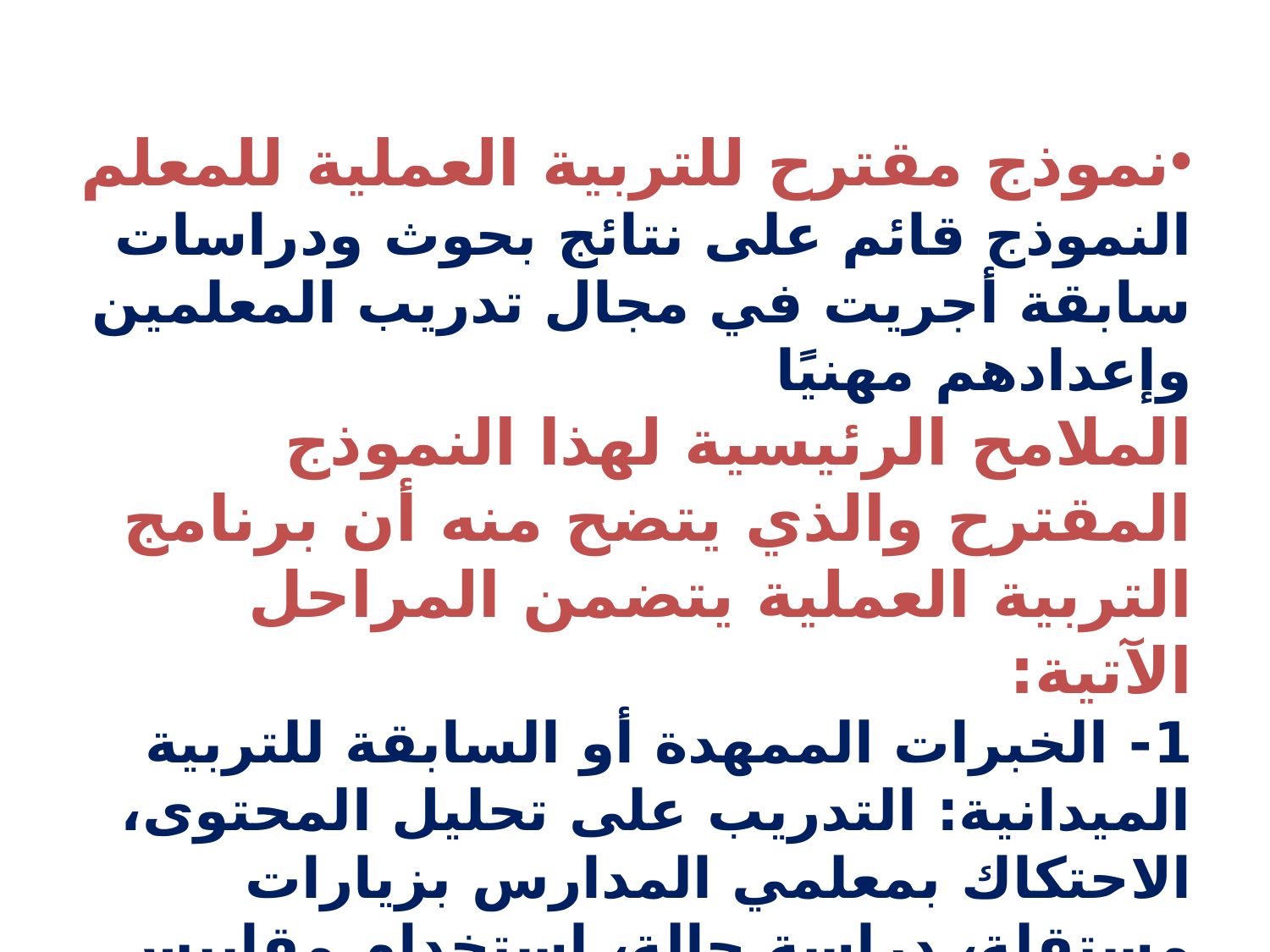

نموذج مقترح للتربية العملية للمعلم
النموذج قائم على نتائج بحوث ودراسات سابقة أجريت في مجال تدريب المعلمين وإعدادهم مهنيًا
الملامح الرئيسية لهذا النموذج المقترح والذي يتضح منه أن برنامج التربية العملية يتضمن المراحل الآتية:
1- الخبرات الممهدة أو السابقة للتربية الميدانية: التدريب على تحليل المحتوى، الاحتكاك بمعلمي المدارس بزيارات مستقلة، دراسة حالة، استخدام مقاييس واختبارات، التدريس لمجموعة
2-التربية الميدانية: عمل الطالب المعلم مع فريق للتدريس، قيامه بالتدريس بمفرده مع توثيق ذلك، قيامه بالتدريس مع زيارة المشرف)
التدريب أثناء الخدمة